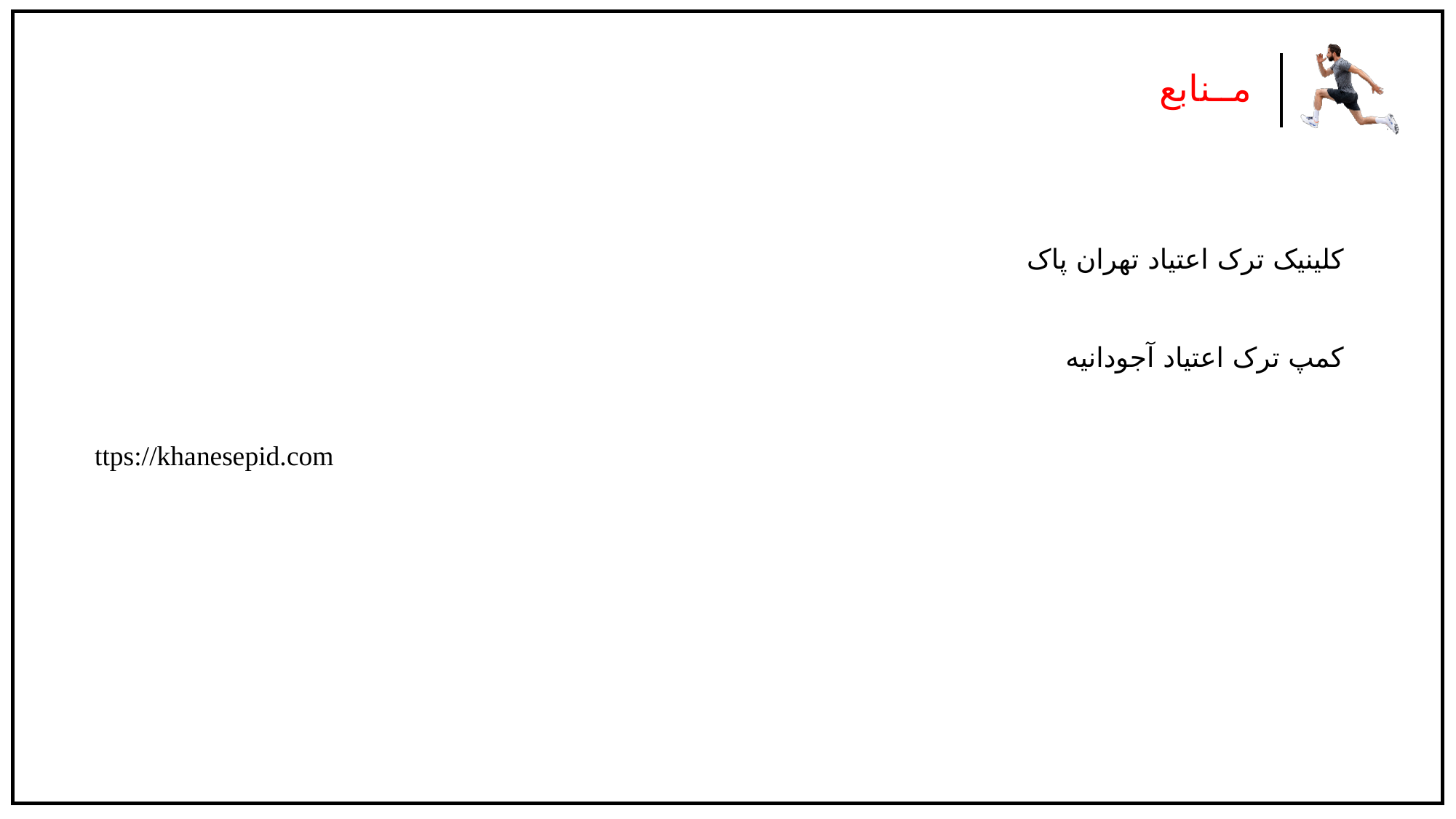

مــنابع
کلینیک ترک اعتیاد تهران پاک
کمپ ترک اعتیاد آجودانیه
ttps://khanesepid.com